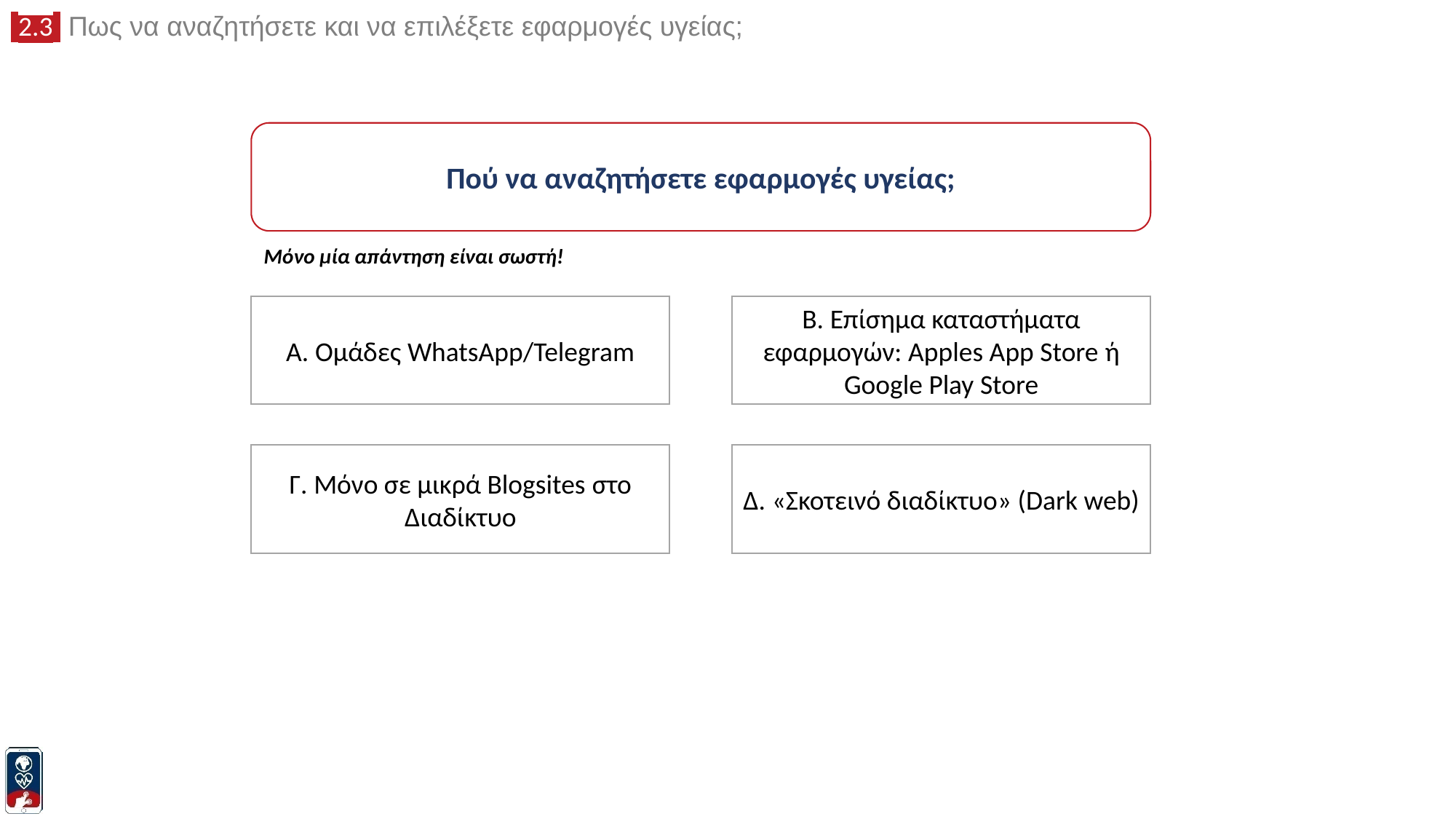

Πού να αναζητήσετε εφαρμογές υγείας;
Μόνο μία απάντηση είναι σωστή!
A. Ομάδες WhatsApp/Telegram
B. Επίσημα καταστήματα εφαρμογών: Apples App Store ή Google Play Store
Δ. «Σκοτεινό διαδίκτυο» (Dark web)
Γ. Μόνο σε μικρά Blogsites στο Διαδίκτυο